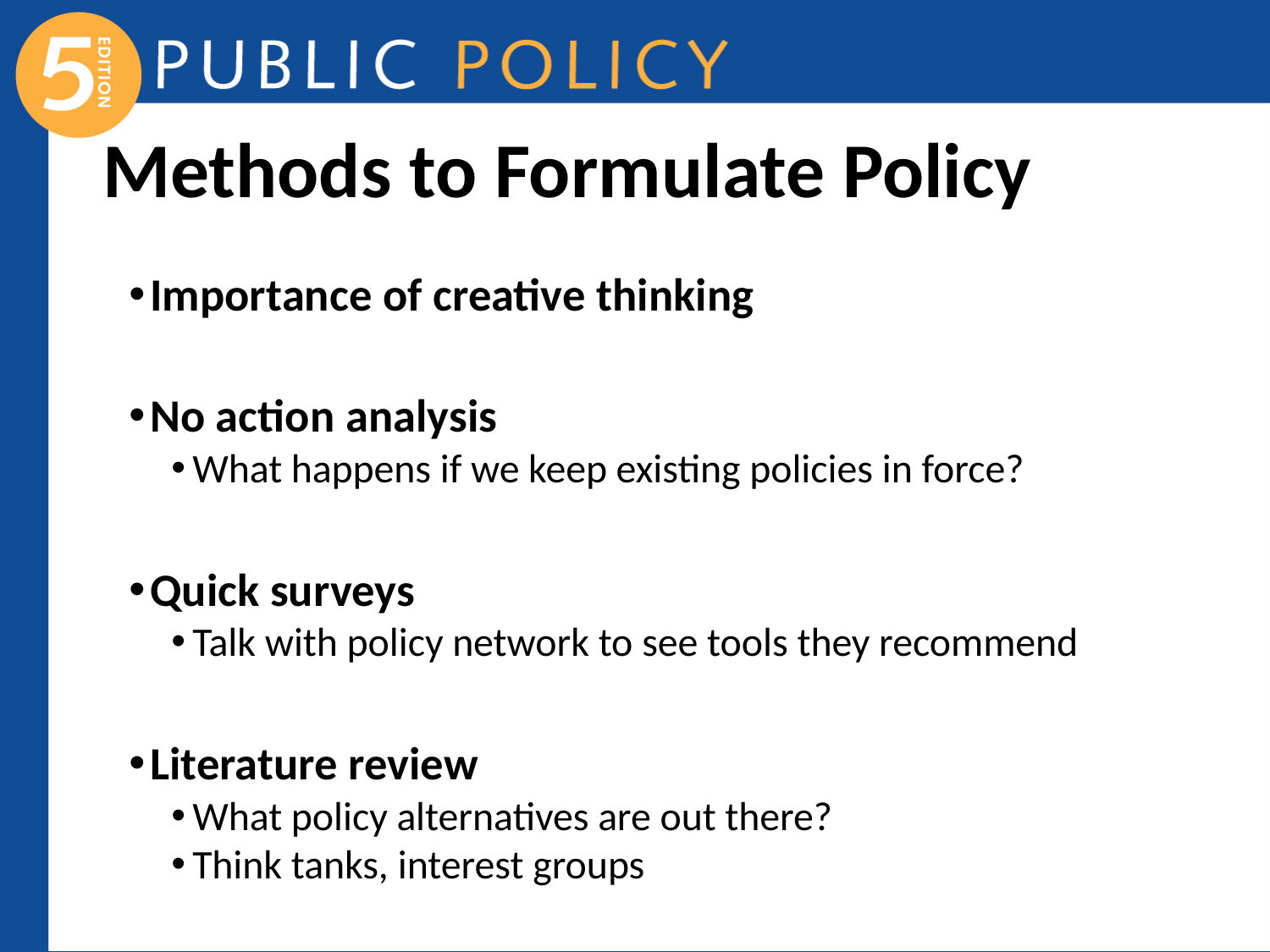

# Methods to Formulate Policy
Importance of creative thinking

No action analysis
What happens if we keep existing policies in force?

Quick surveys
Talk with policy network to see tools they recommend

Literature review
What policy alternatives are out there?
Think tanks, interest groups